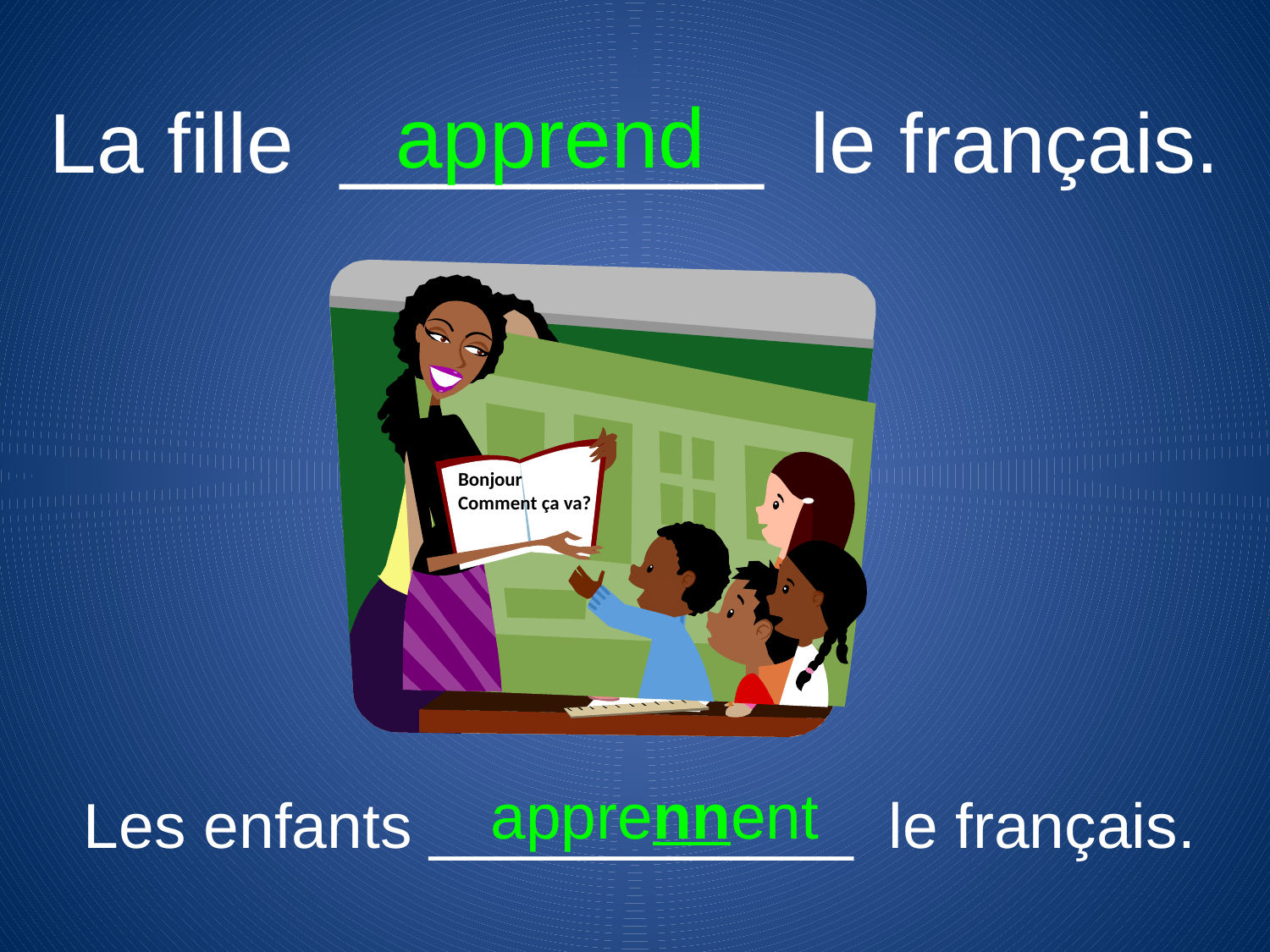

La fille  _________  le français.
# apprend

Bonjour
Comment ça va?

Quelle est la date aujourd’hui?

apprennent
Les enfants ____________  le français.